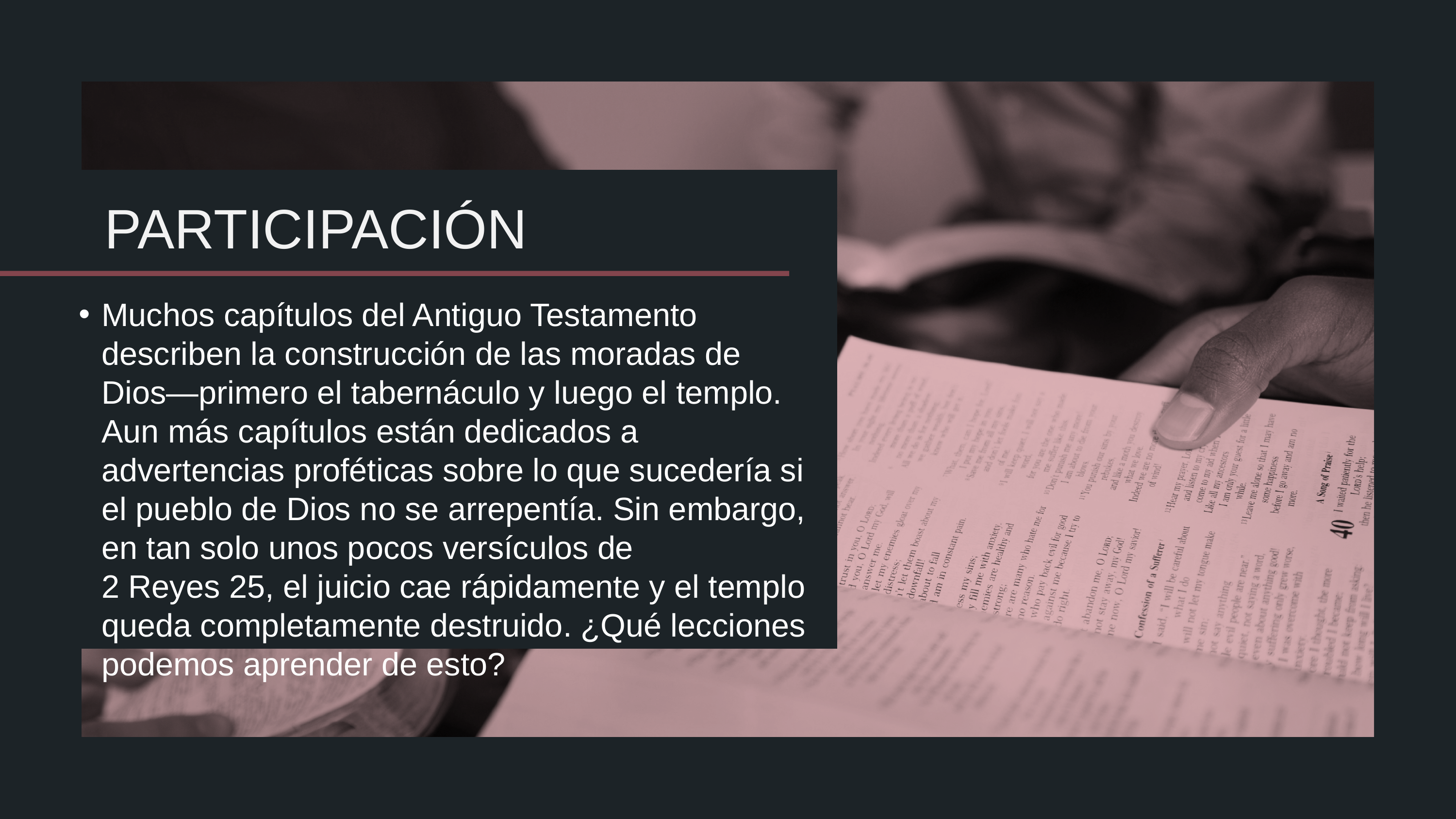

Muchos capítulos del Antiguo Testamento describen la construcción de las moradas de Dios—primero el tabernáculo y luego el templo. Aun más capítulos están dedicados a advertencias proféticas sobre lo que sucedería si el pueblo de Dios no se arrepentía. Sin embargo, en tan solo unos pocos versículos de
2 Reyes 25, el juicio cae rápidamente y el templo queda completamente destruido. ¿Qué lecciones podemos aprender de esto?